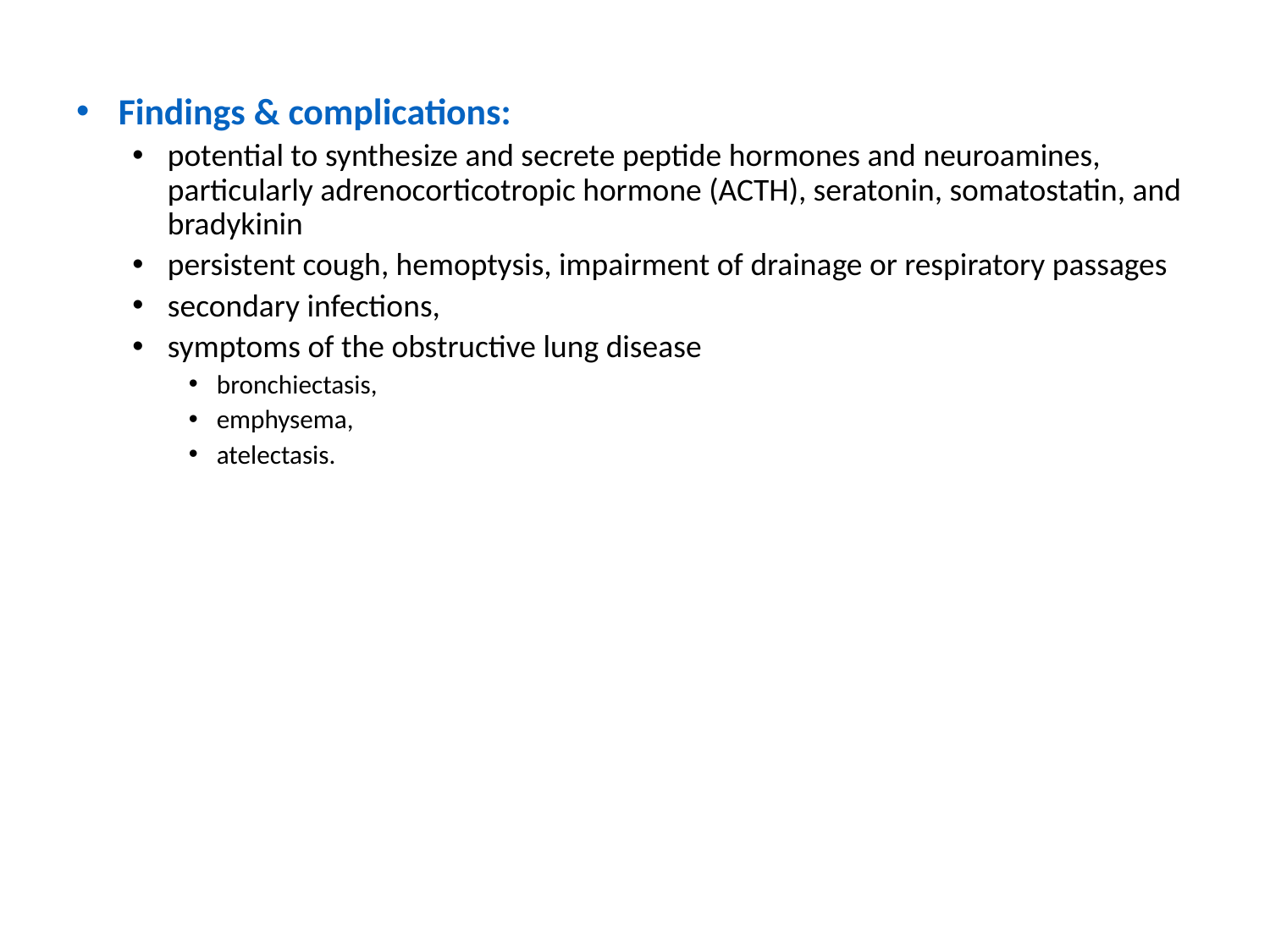

Findings & complications:
potential to synthesize and secrete peptide hormones and neuroamines, particularly adrenocorticotropic hormone (ACTH), seratonin, somatostatin, and bradykinin
persistent cough, hemoptysis, impairment of drainage or respiratory passages
secondary infections,
symptoms of the obstructive lung disease
bronchiectasis,
emphysema,
atelectasis.